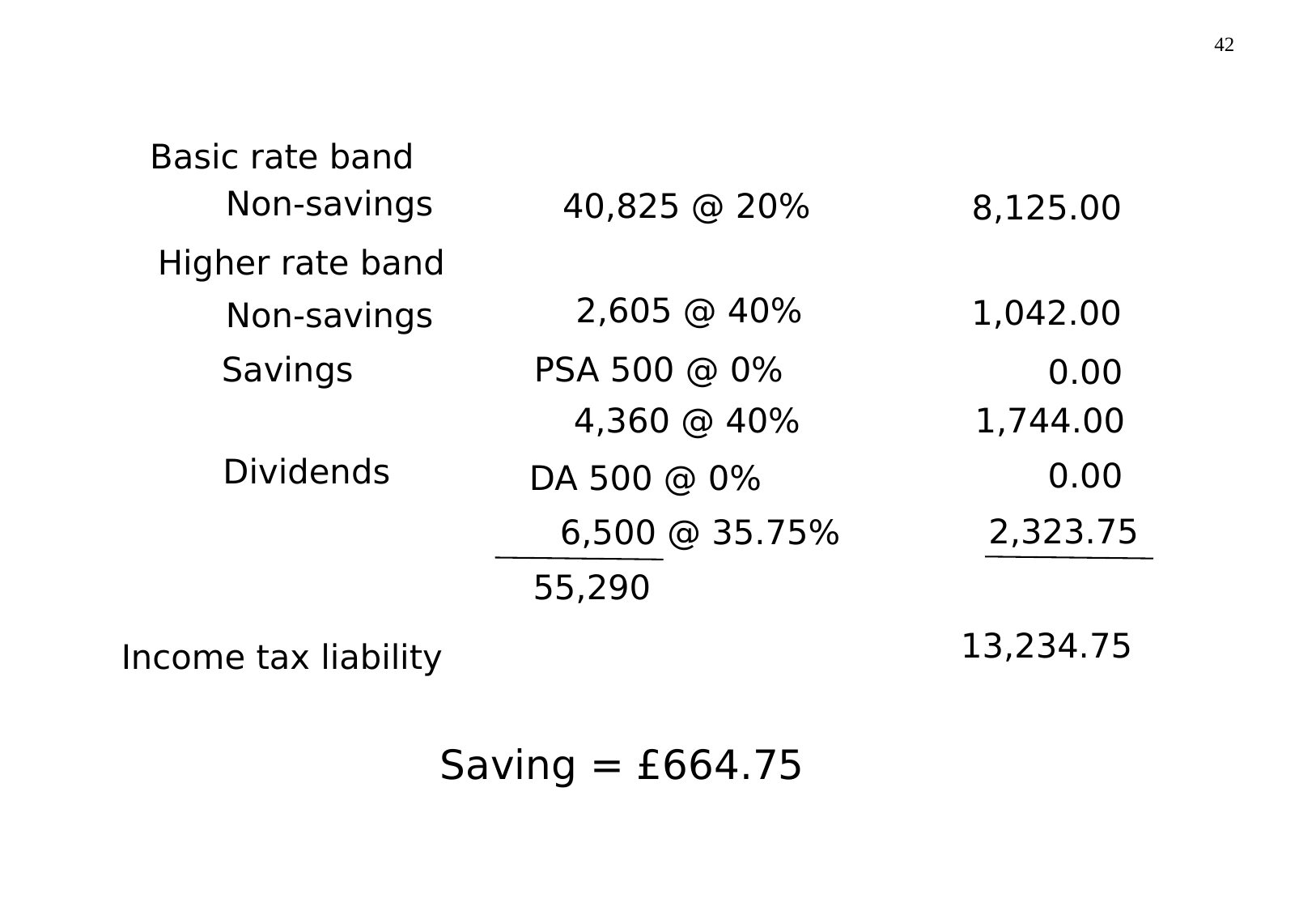

Basic rate band
Non-savings
40,825 @ 20%
8,125.00
Higher rate band
2,605 @ 40%
1,042.00
Non-savings
Savings
PSA 500 @ 0%
0.00
1,744.00
4,360 @ 40%
Dividends
0.00
DA 500 @ 0%
2,323.75
6,500 @ 35.75%
55,290

13,234.75
Income tax liability
Saving = £664.75